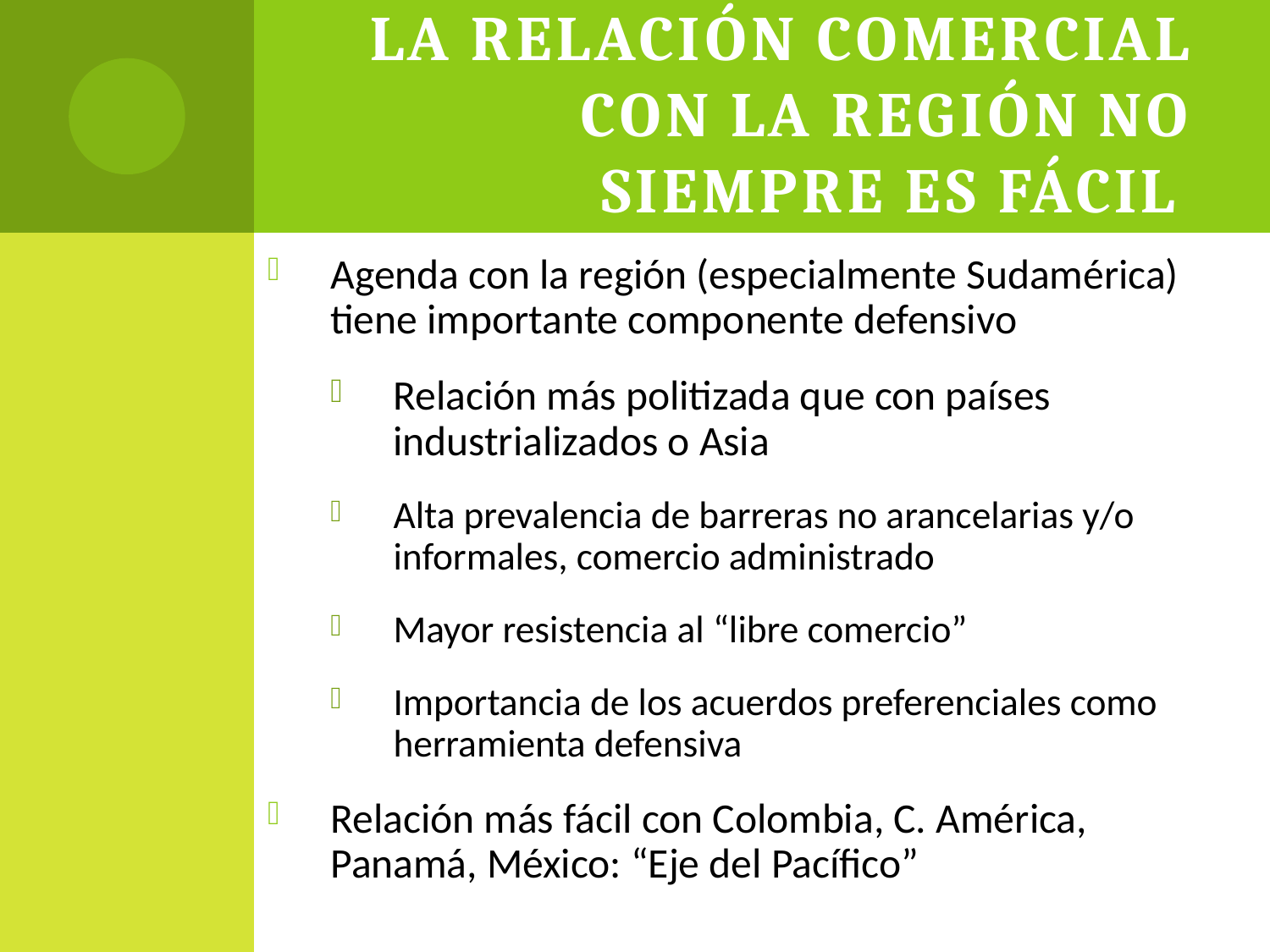

# La relación comercial con la región no siempre es fácil
Agenda con la región (especialmente Sudamérica) tiene importante componente defensivo
Relación más politizada que con países industrializados o Asia
Alta prevalencia de barreras no arancelarias y/o informales, comercio administrado
Mayor resistencia al “libre comercio”
Importancia de los acuerdos preferenciales como herramienta defensiva
Relación más fácil con Colombia, C. América, Panamá, México: “Eje del Pacífico”